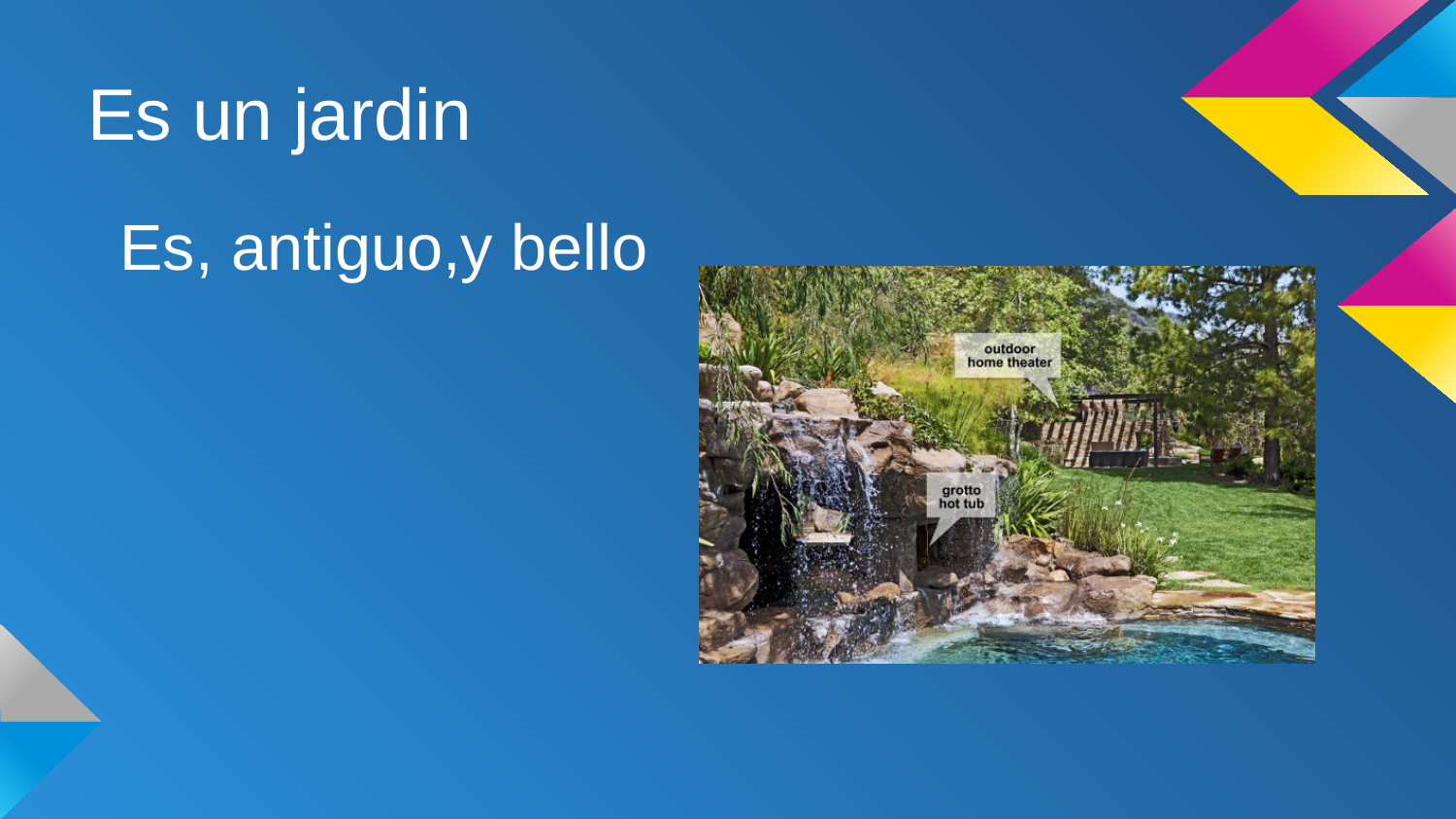

# Es un jardin
Es, antiguo,y bello